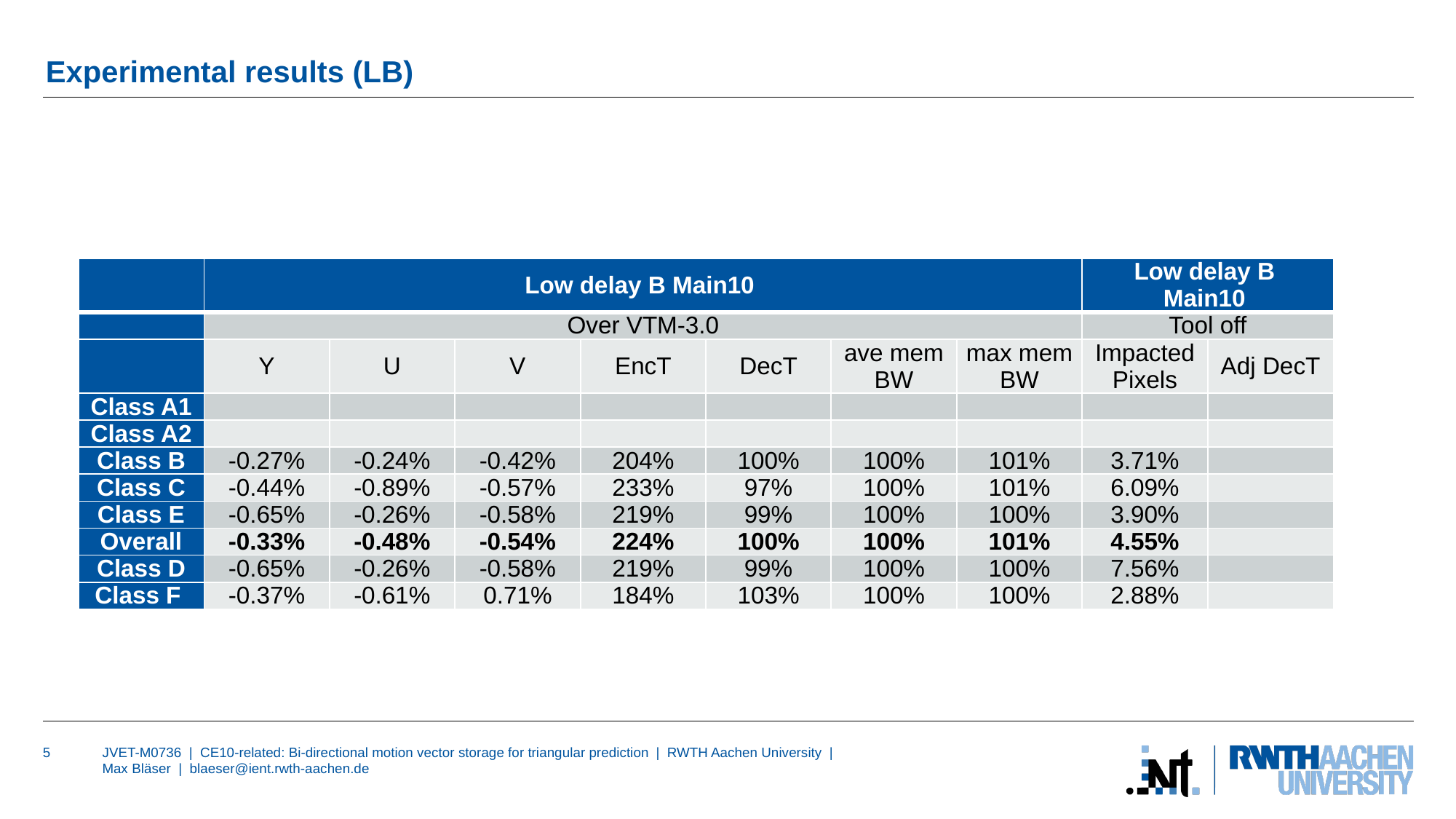

# Experimental results (LB)

|  | Low delay B Main10 |  |  |  |  |  |  | Low delay B Main10 |  |
| --- | --- | --- | --- | --- | --- | --- | --- | --- | --- |
|  | Over VTM-3.0 |  |  |  |  |  |  | Tool off |  |
|  | Y | U | V | EncT | DecT | ave mem BW | max mem BW | Impacted Pixels | Adj DecT |
| Class A1 |  |  |  |  |  |  |  |  |  |
| Class A2 |  |  |  |  |  |  |  |  |  |
| Class B | -0.27% | -0.24% | -0.42% | 204% | 100% | 100% | 101% | 3.71% |  |
| Class C | -0.44% | -0.89% | -0.57% | 233% | 97% | 100% | 101% | 6.09% |  |
| Class E | -0.65% | -0.26% | -0.58% | 219% | 99% | 100% | 100% | 3.90% |  |
| Overall | -0.33% | -0.48% | -0.54% | 224% | 100% | 100% | 101% | 4.55% |  |
| Class D | -0.65% | -0.26% | -0.58% | 219% | 99% | 100% | 100% | 7.56% |  |
| Class F | -0.37% | -0.61% | 0.71% | 184% | 103% | 100% | 100% | 2.88% |  |